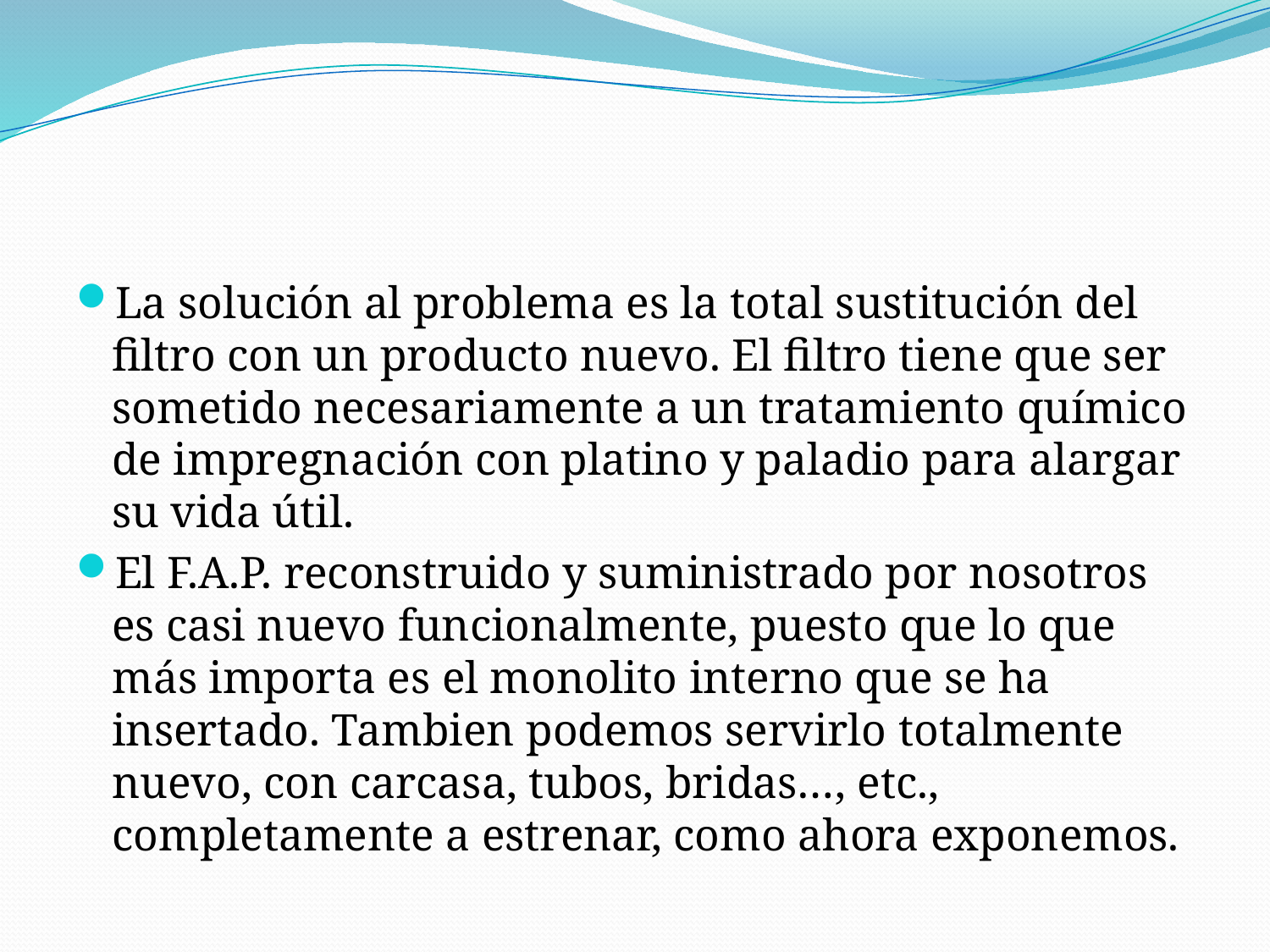

#
La solución al problema es la total sustitución del filtro con un producto nuevo. El filtro tiene que ser sometido necesariamente a un tratamiento químico de impregnación con platino y paladio para alargar su vida útil.
El F.A.P. reconstruido y suministrado por nosotros es casi nuevo funcionalmente, puesto que lo que más importa es el monolito interno que se ha insertado. Tambien podemos servirlo totalmente nuevo, con carcasa, tubos, bridas…, etc., completamente a estrenar, como ahora exponemos.